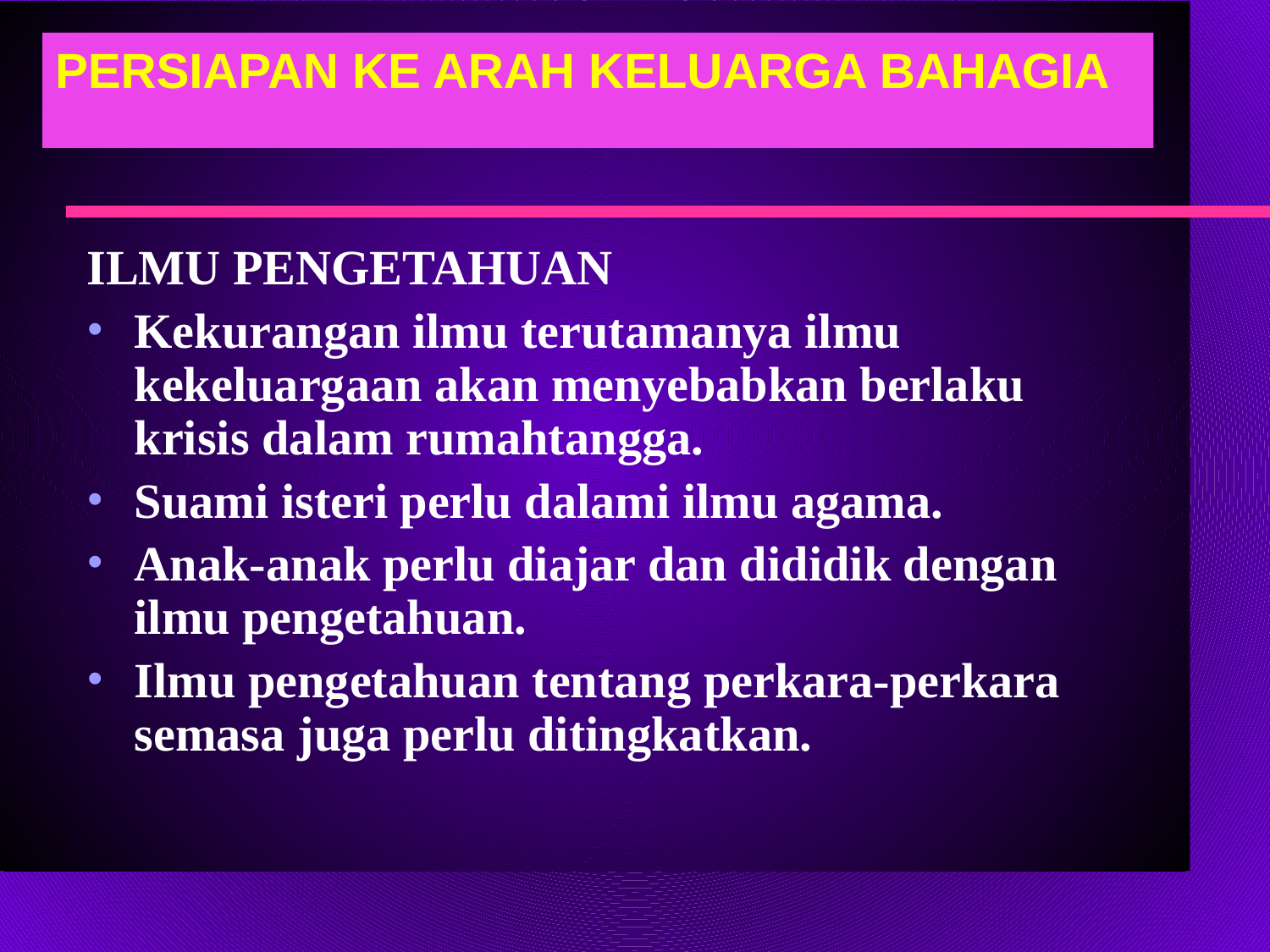

# PERSIAPAN KE ARAH KELUARGA BAHAGIA
ILMU PENGETAHUAN
Kekurangan ilmu terutamanya ilmu kekeluargaan akan menyebabkan berlaku krisis dalam rumahtangga.
Suami isteri perlu dalami ilmu agama.
Anak-anak perlu diajar dan dididik dengan ilmu pengetahuan.
Ilmu pengetahuan tentang perkara-perkara semasa juga perlu ditingkatkan.